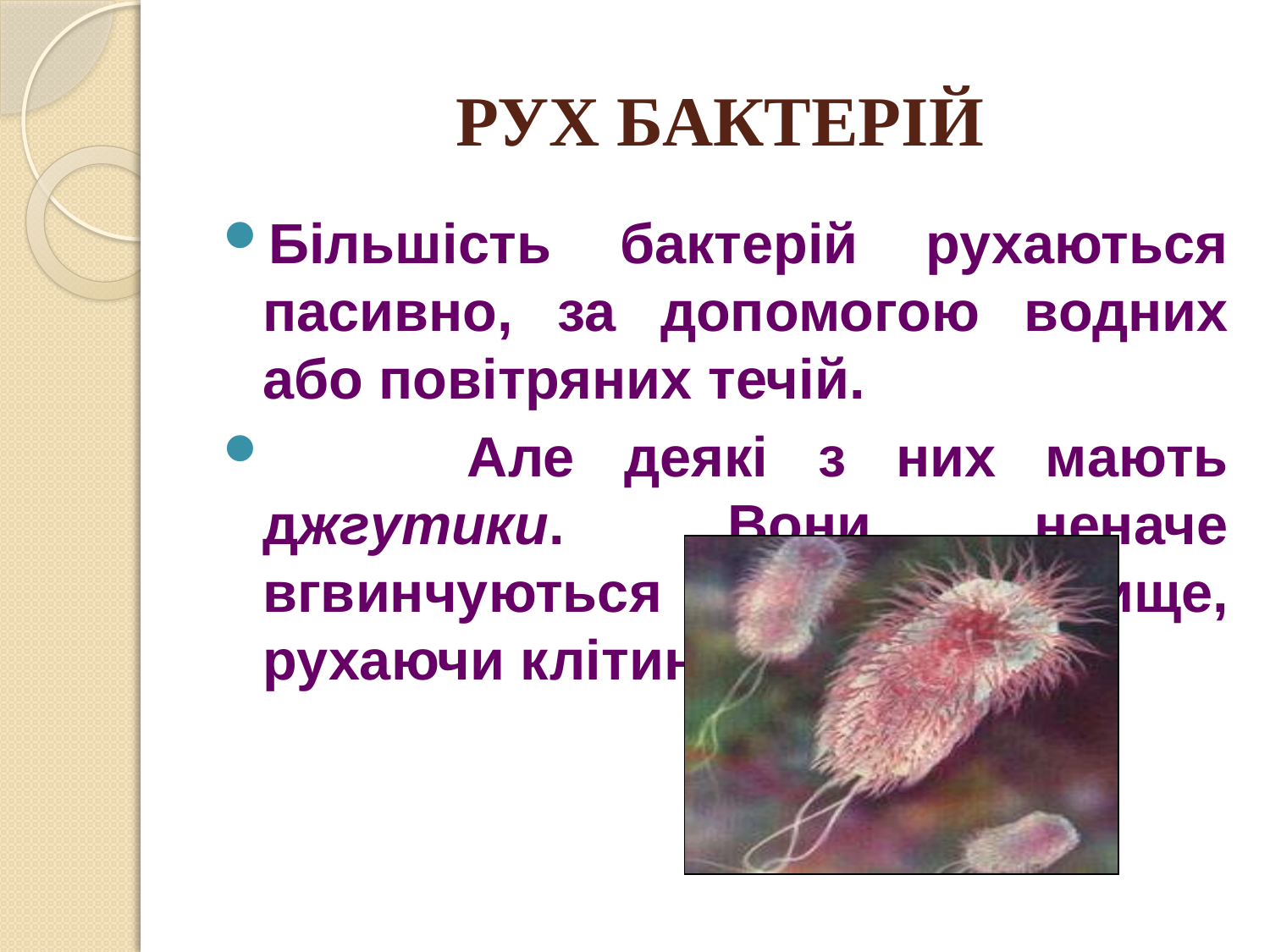

# РУХ БАКТЕРІЙ
Більшість бактерій рухаються пасивно, за допомогою водних або повітряних течій.
    Але деякі з них мають джгутики. Вони неначе вгвинчуються в середовище, рухаючи клітину вперед.